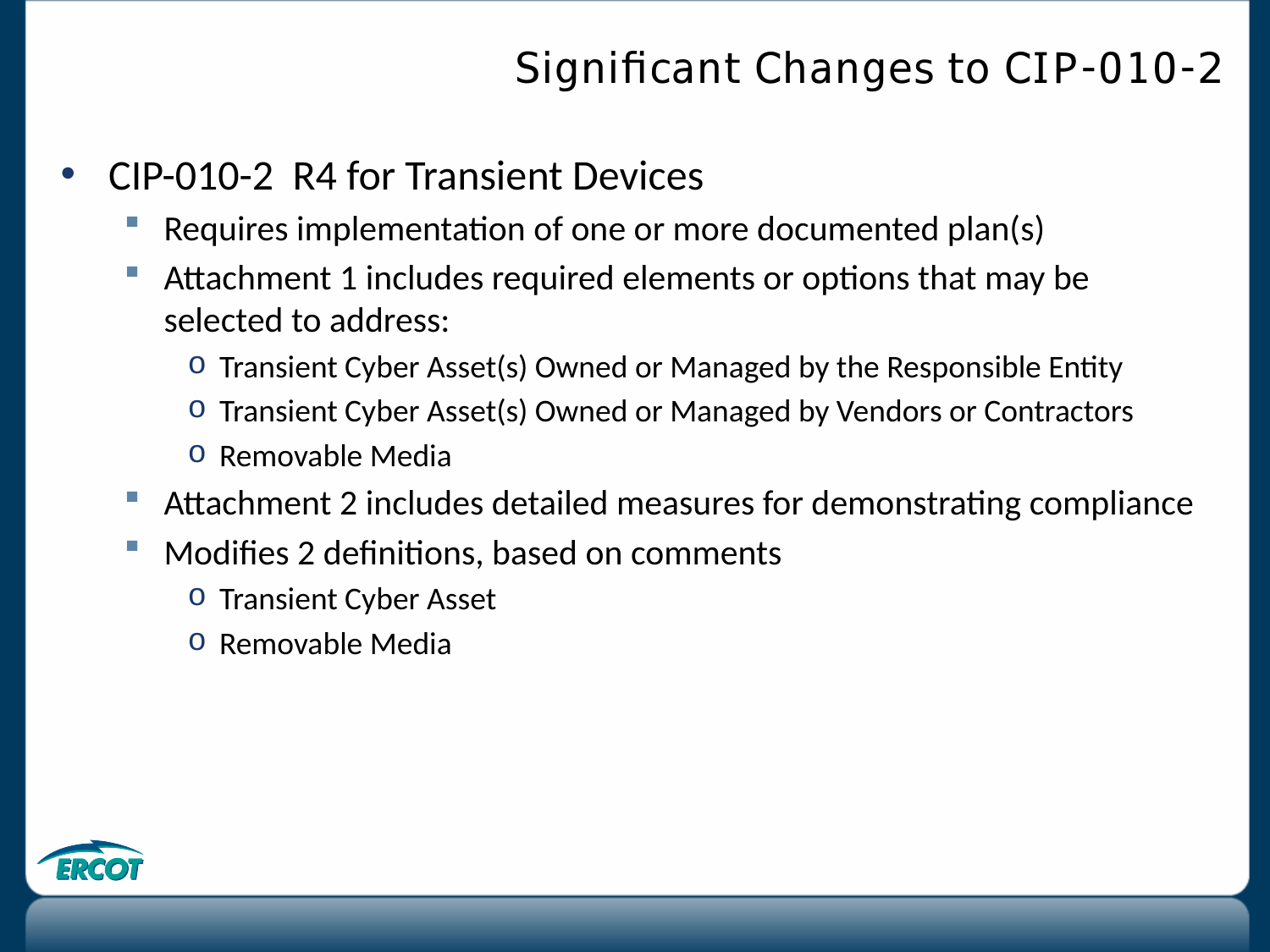

# Significant Changes to CIP-010-2
CIP-010-2  R4 for Transient Devices
Requires implementation of one or more documented plan(s)
Attachment 1 includes required elements or options that may be selected to address:
Transient Cyber Asset(s) Owned or Managed by the Responsible Entity
Transient Cyber Asset(s) Owned or Managed by Vendors or Contractors
Removable Media
Attachment 2 includes detailed measures for demonstrating compliance
Modifies 2 definitions, based on comments
Transient Cyber Asset
Removable Media